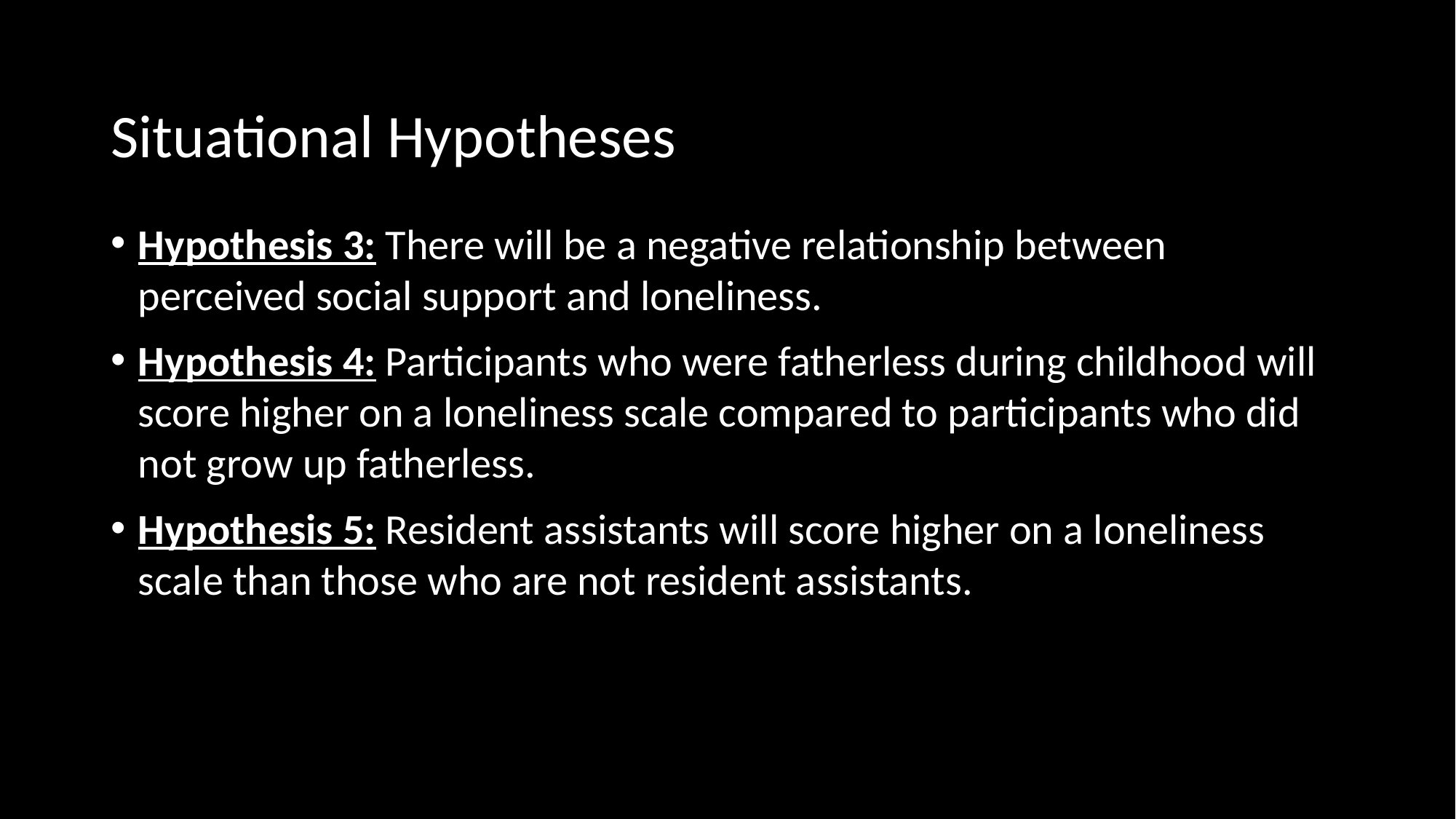

# Situational Hypotheses
Hypothesis 3: There will be a negative relationship between perceived social support and loneliness.
Hypothesis 4: Participants who were fatherless during childhood will score higher on a loneliness scale compared to participants who did not grow up fatherless.
Hypothesis 5: Resident assistants will score higher on a loneliness scale than those who are not resident assistants.